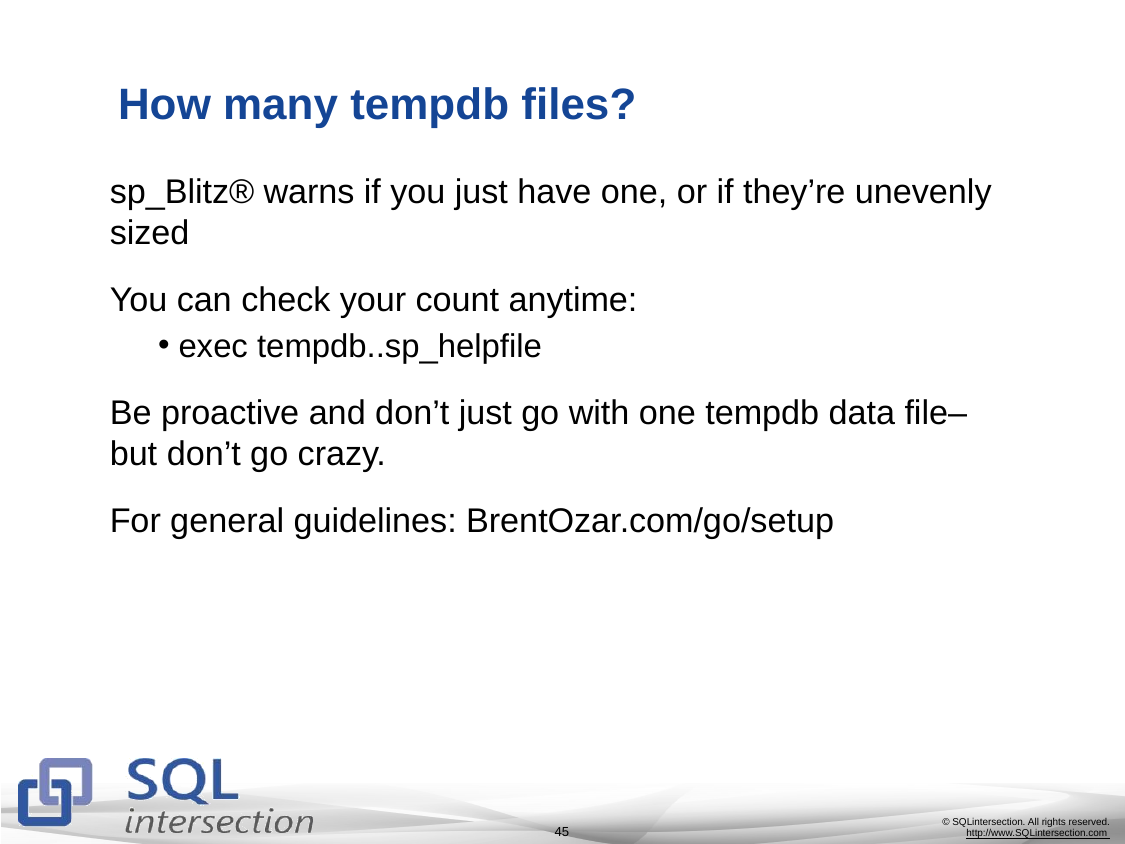

# How many tempdb files?
sp_Blitz® warns if you just have one, or if they’re unevenly sized
You can check your count anytime:
exec tempdb..sp_helpfile
Be proactive and don’t just go with one tempdb data file– but don’t go crazy.
For general guidelines: BrentOzar.com/go/setup